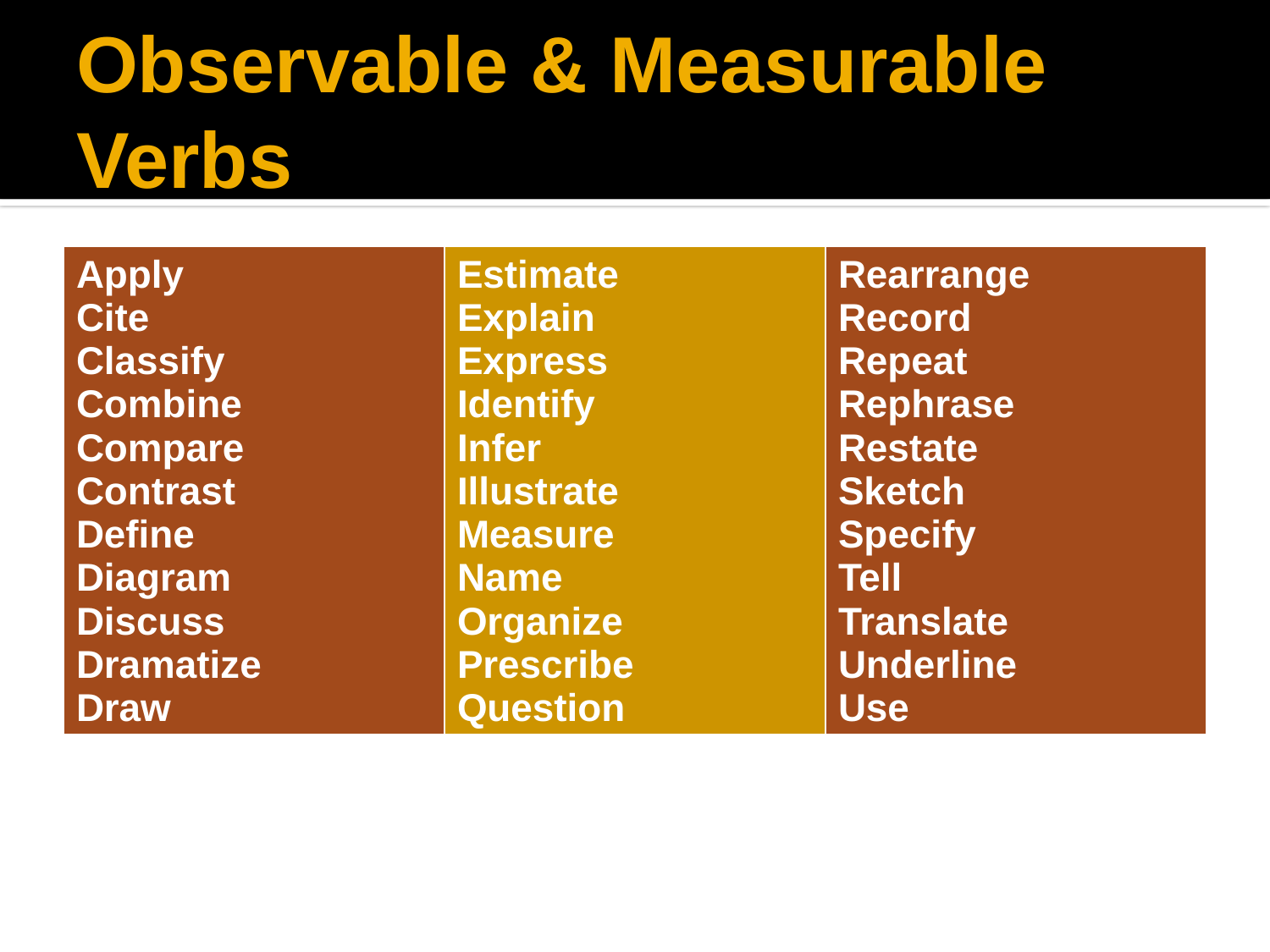

# Observable & Measurable Verbs
| Apply Cite Classify Combine Compare Contrast Define Diagram Discuss Dramatize Draw | Estimate Explain Express Identify Infer Illustrate Measure Name Organize Prescribe Question | Rearrange Record Repeat Rephrase Restate Sketch Specify Tell Translate Underline Use |
| --- | --- | --- |